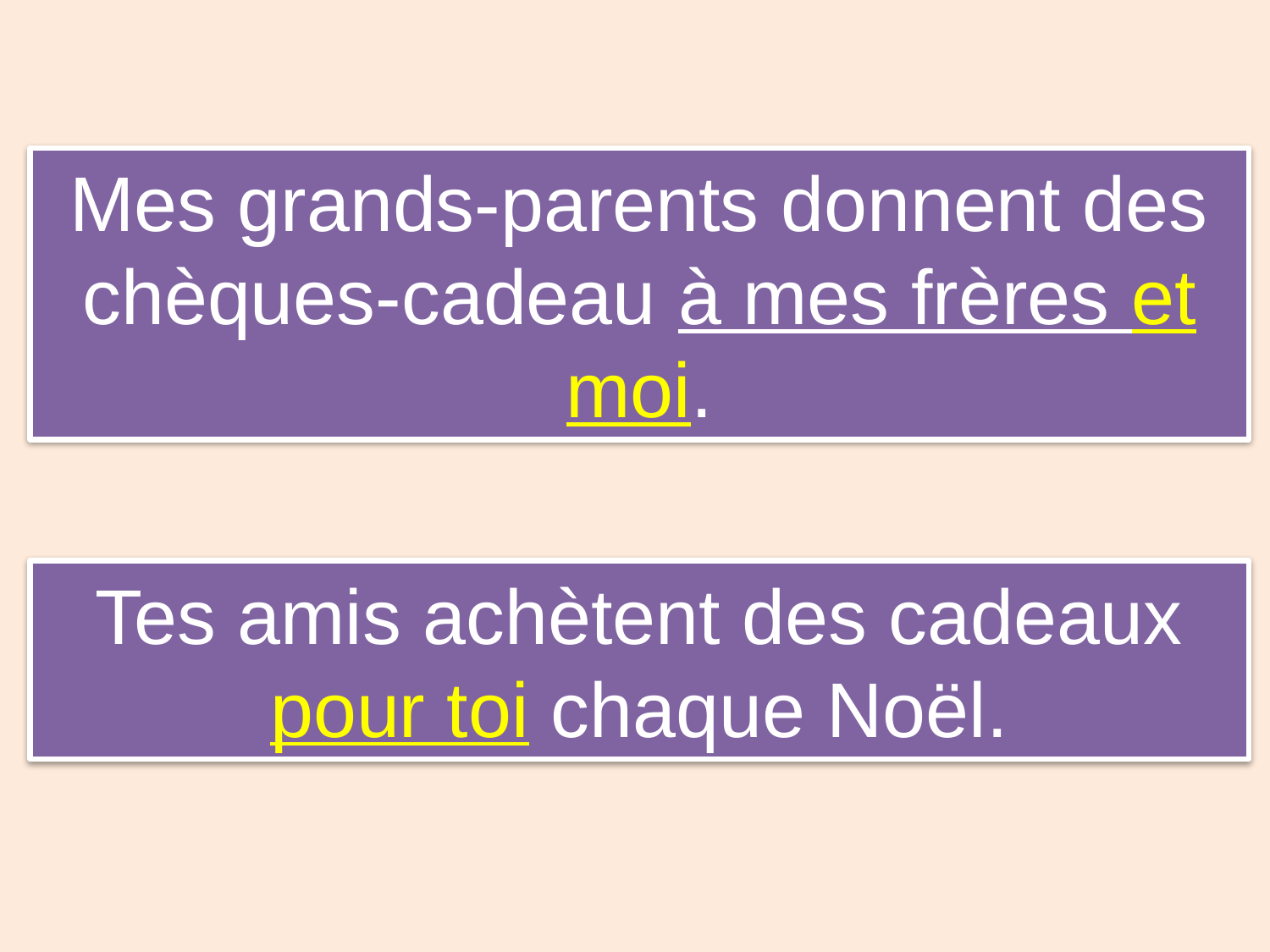

Mes grands-parents donnent des chèques-cadeau à mes frères et moi.
Tes amis achètent des cadeaux pour toi chaque Noël.